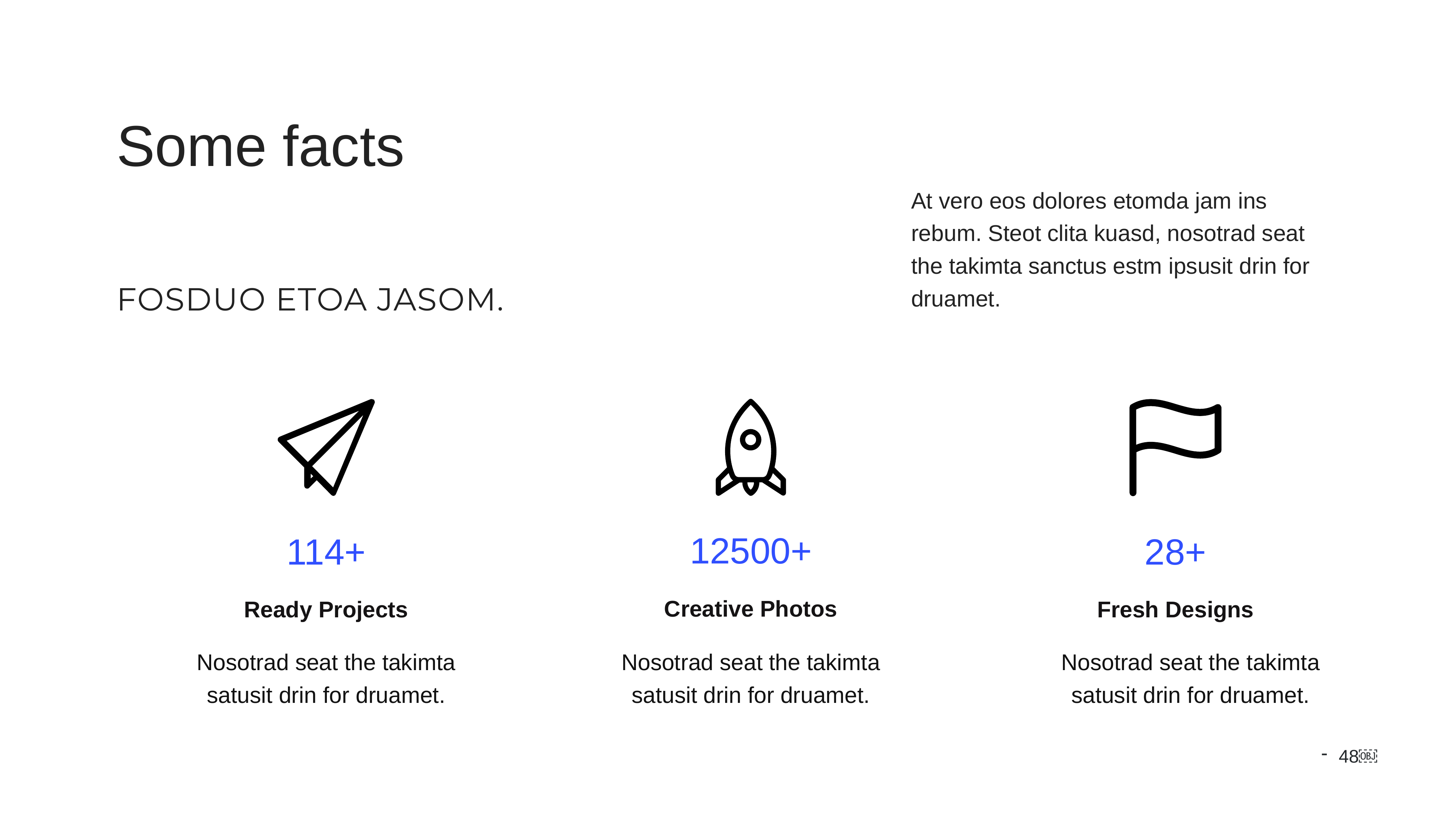

Some facts
At vero eos dolores etomda jam ins rebum. Steot clita kuasd, nosotrad seat the takimta sanctus estm ipsusit drin for druamet.
Fosduo etoa jasom.

12500+
114+
28+
Creative Photos
Ready Projects
Fresh Designs
Nosotrad seat the takimta satusit drin for druamet.
Nosotrad seat the takimta satusit drin for druamet.
Nosotrad seat the takimta satusit drin for druamet.